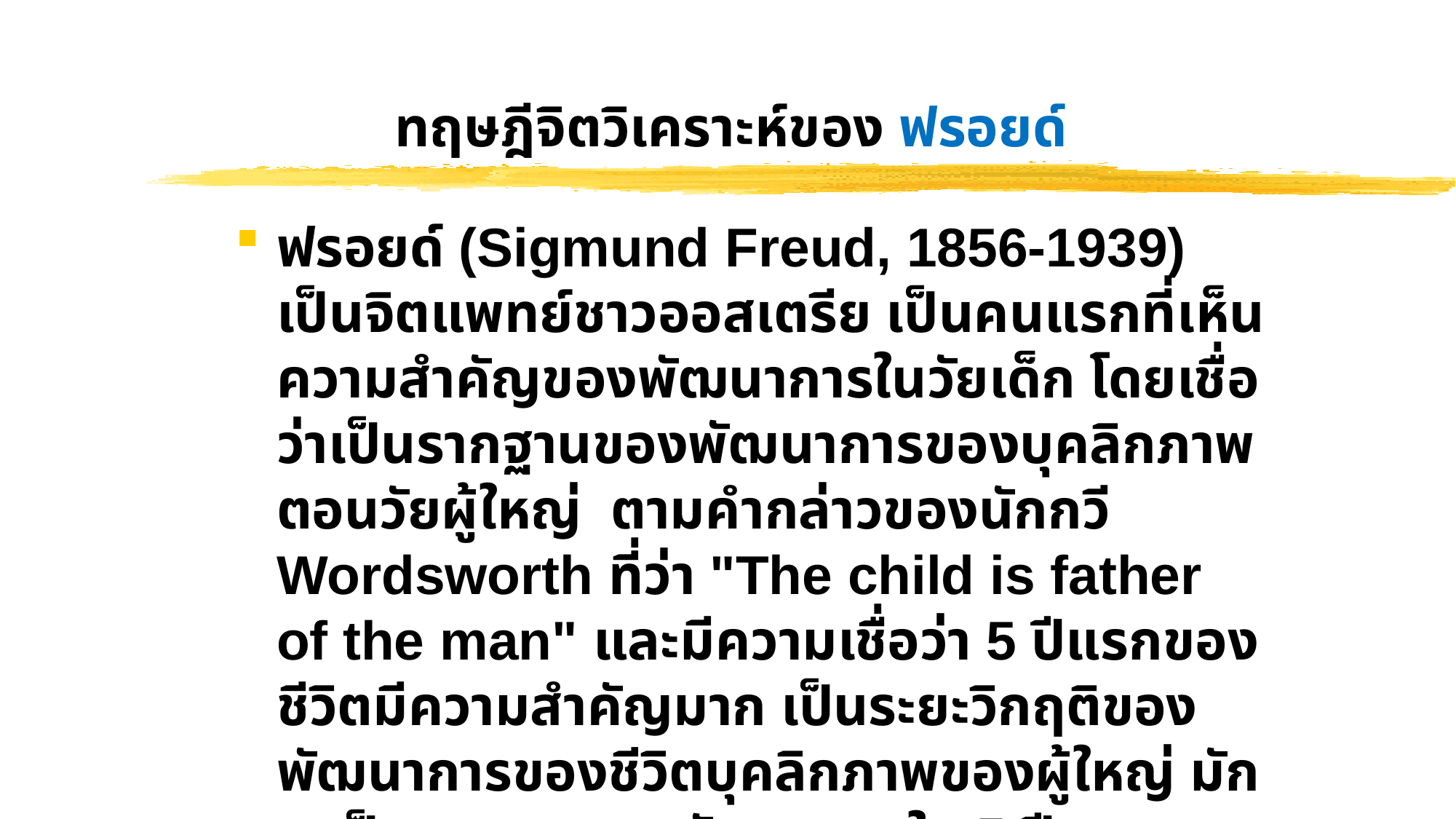

# ทฤษฎีจิตวิเคราะห์ของ ฟรอยด์
ฟรอยด์ (Sigmund Freud, 1856-1939) เป็นจิตแพทย์ชาวออสเตรีย เป็นคนแรกที่เห็นความสำคัญของพัฒนาการในวัยเด็ก โดยเชื่อว่าเป็นรากฐานของพัฒนาการของบุคลิกภาพตอนวัยผู้ใหญ่  ตามคำกล่าวของนักกวี Wordsworth ที่ว่า "The child is father of the man" และมีความเชื่อว่า 5 ปีแรกของชีวิตมีความสำคัญมาก เป็นระยะวิกฤติของพัฒนาการของชีวิตบุคลิกภาพของผู้ใหญ่ มักจะเป็นผลรวมของพัฒนาการใน 5 ปีแรกของชีวิต